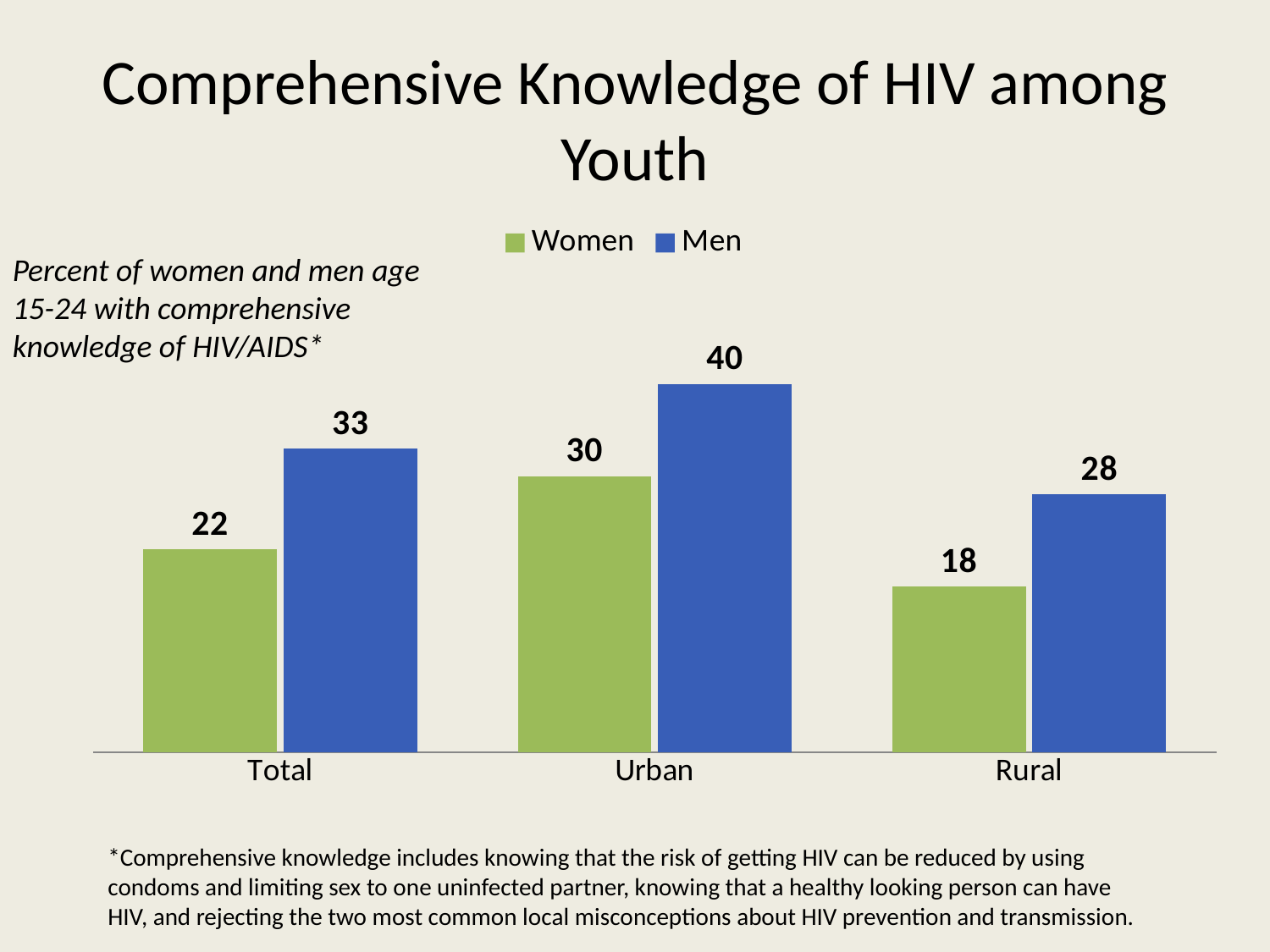

# Comprehensive Knowledge of HIV among Youth

### Chart

| Category | Women | Men |
|---|---|---|
| Total | 22.0 | 33.0 |
| Urban | 30.0 | 40.0 |
| Rural | 18.0 | 28.0 |
Percent of women and men age 15-24 with comprehensive knowledge of HIV/AIDS*
*Comprehensive knowledge includes knowing that the risk of getting HIV can be reduced by using condoms and limiting sex to one uninfected partner, knowing that a healthy looking person can have HIV, and rejecting the two most common local misconceptions about HIV prevention and transmission.